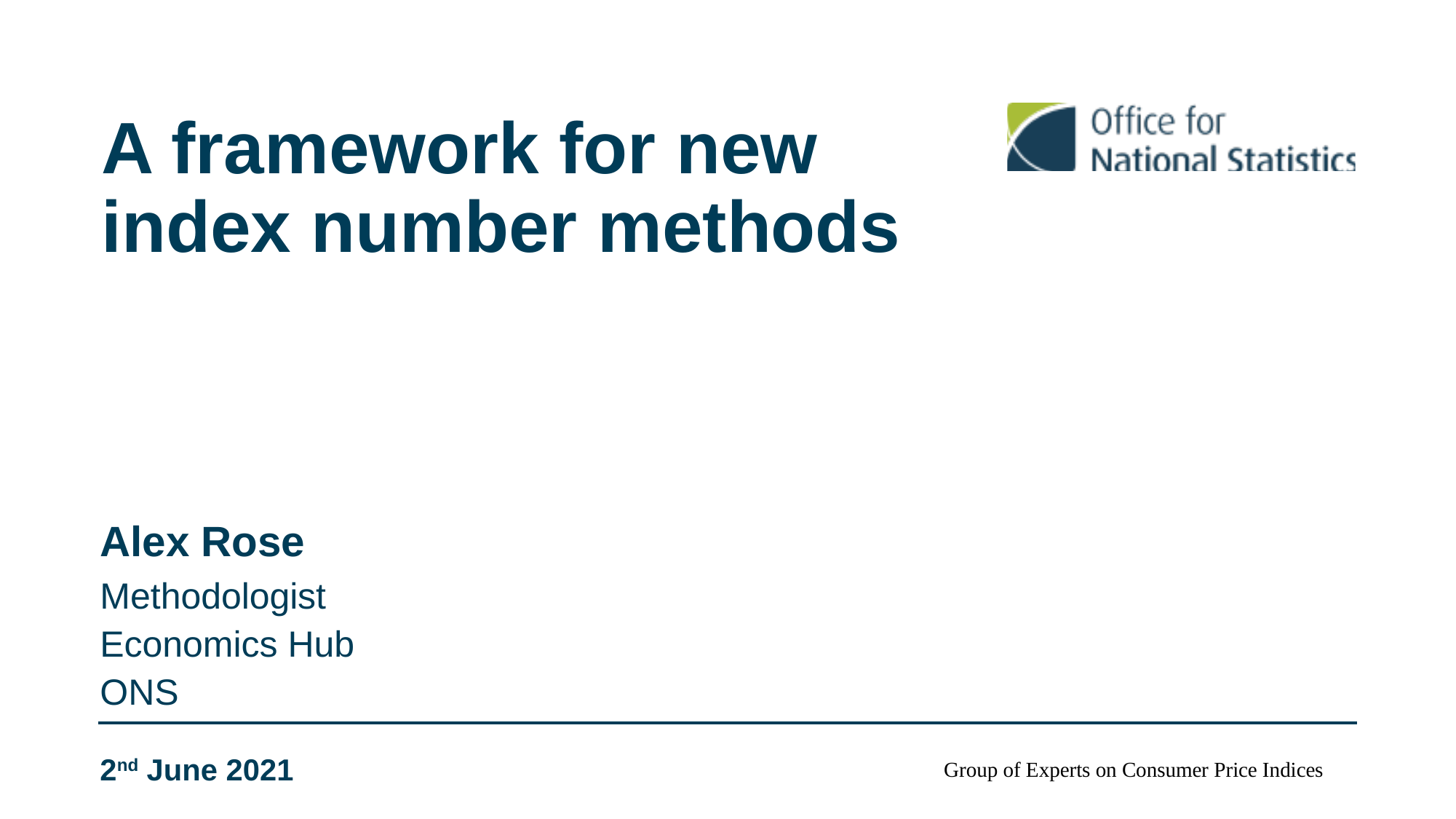

# A framework for new index number methods
Alex Rose
Methodologist
Economics Hub
ONS
Group of Experts on Consumer Price Indices
2nd June 2021